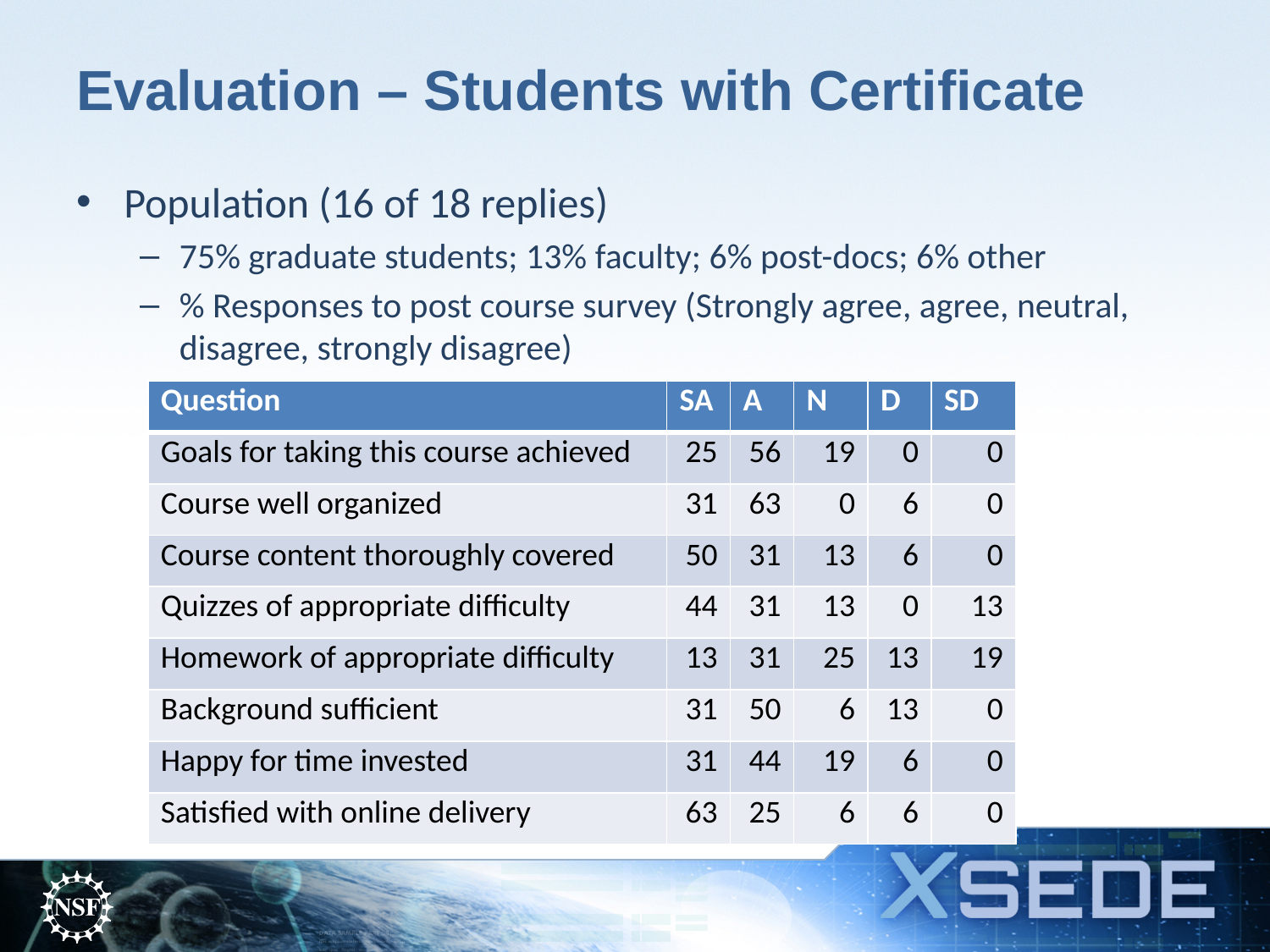

# Evaluation – Students with Certificate
Population (16 of 18 replies)
75% graduate students; 13% faculty; 6% post-docs; 6% other
% Responses to post course survey (Strongly agree, agree, neutral, disagree, strongly disagree)
| Question | SA | A | N | D | SD |
| --- | --- | --- | --- | --- | --- |
| Goals for taking this course achieved | 25 | 56 | 19 | 0 | 0 |
| Course well organized | 31 | 63 | 0 | 6 | 0 |
| Course content thoroughly covered | 50 | 31 | 13 | 6 | 0 |
| Quizzes of appropriate difficulty | 44 | 31 | 13 | 0 | 13 |
| Homework of appropriate difficulty | 13 | 31 | 25 | 13 | 19 |
| Background sufficient | 31 | 50 | 6 | 13 | 0 |
| Happy for time invested | 31 | 44 | 19 | 6 | 0 |
| Satisfied with online delivery | 63 | 25 | 6 | 6 | 0 |